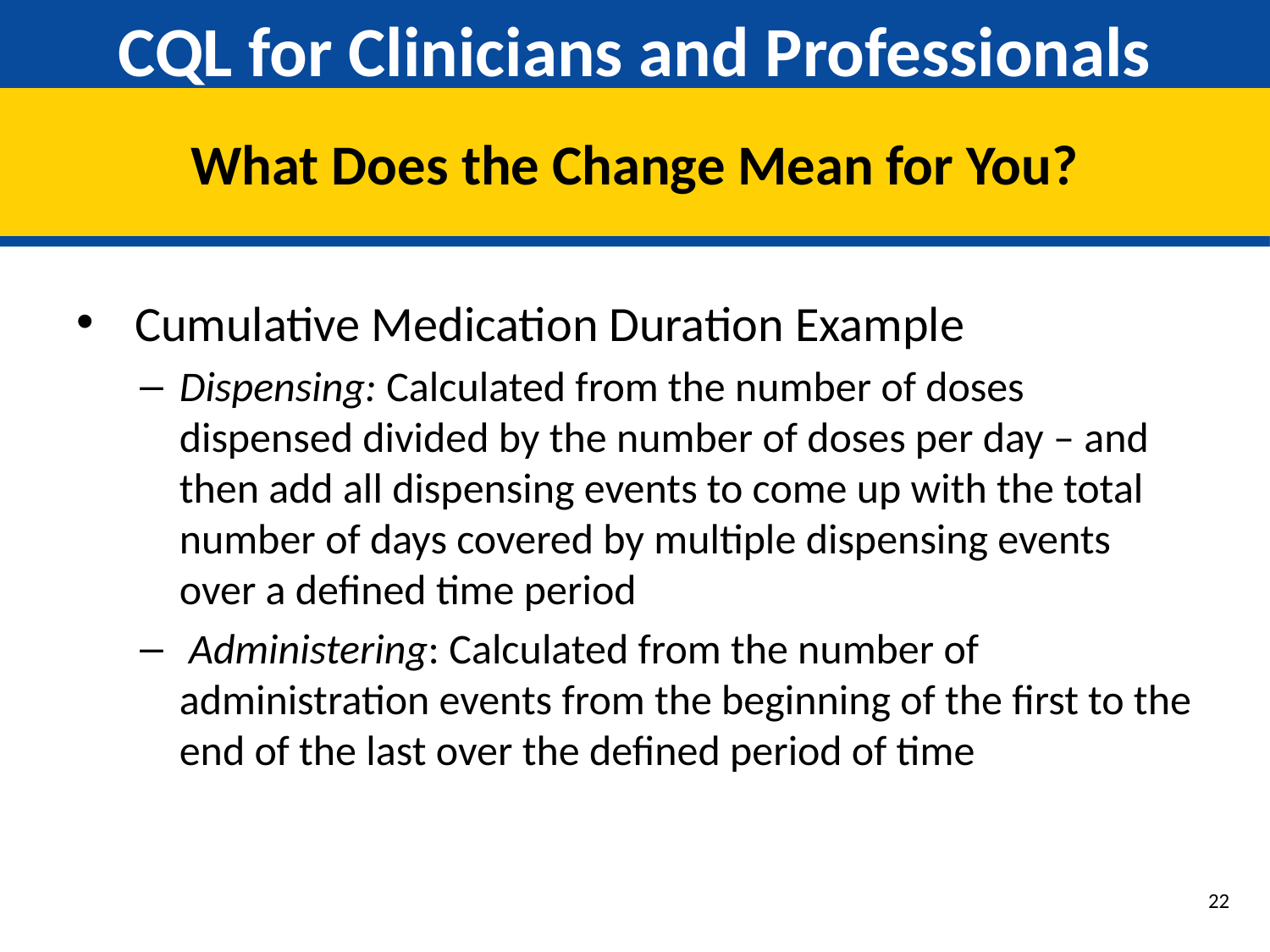

# CQL for Clinicians and Professionals
What Does the Change Mean for You?
 Cumulative Medication Duration Example
Dispensing: Calculated from the number of doses dispensed divided by the number of doses per day – and then add all dispensing events to come up with the total number of days covered by multiple dispensing events over a defined time period
 Administering: Calculated from the number of administration events from the beginning of the first to the end of the last over the defined period of time